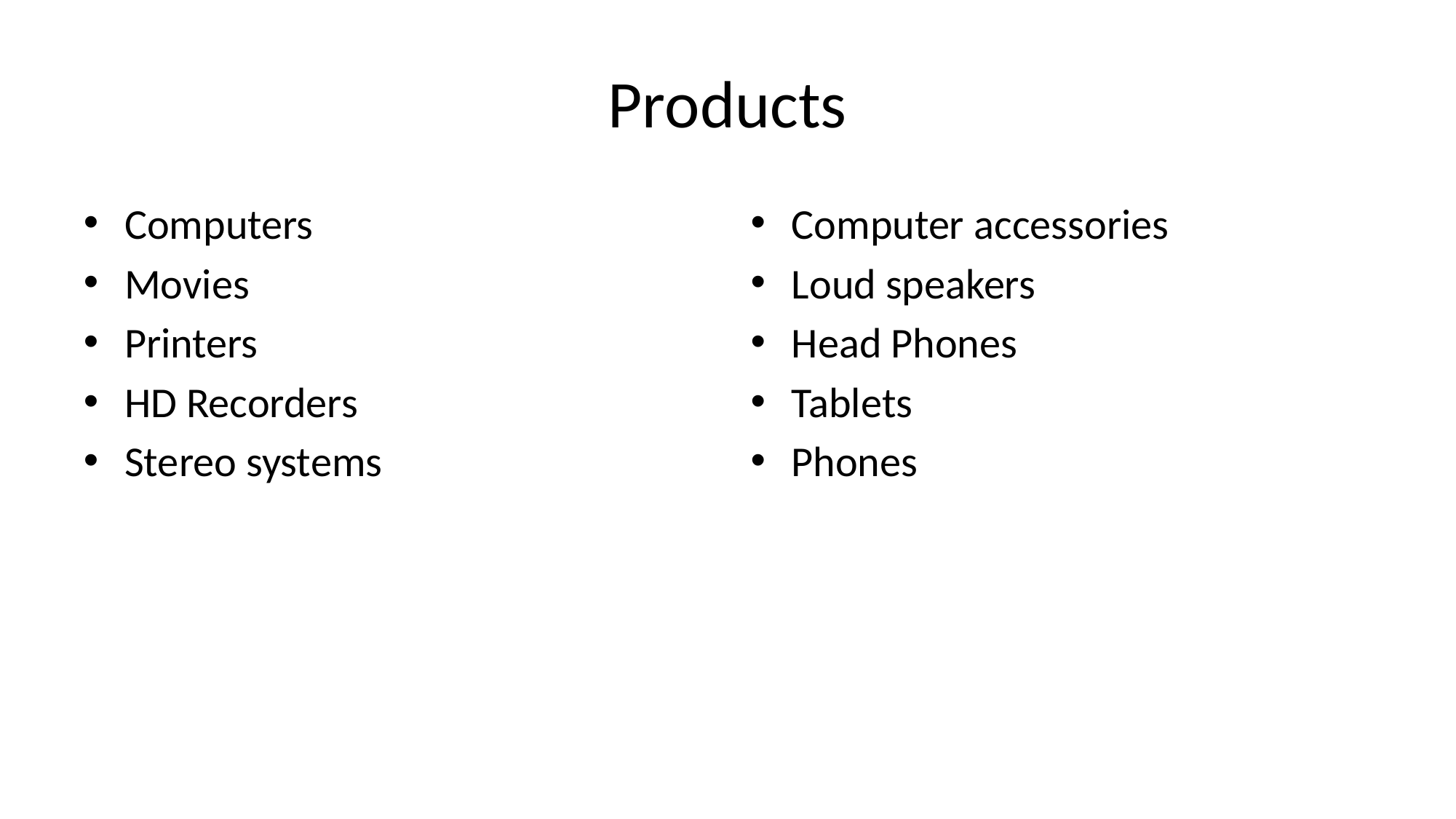

# Products
Computers
Movies
Printers
HD Recorders
Stereo systems

Computer accessories
Loud speakers
Head Phones
Tablets
Phones